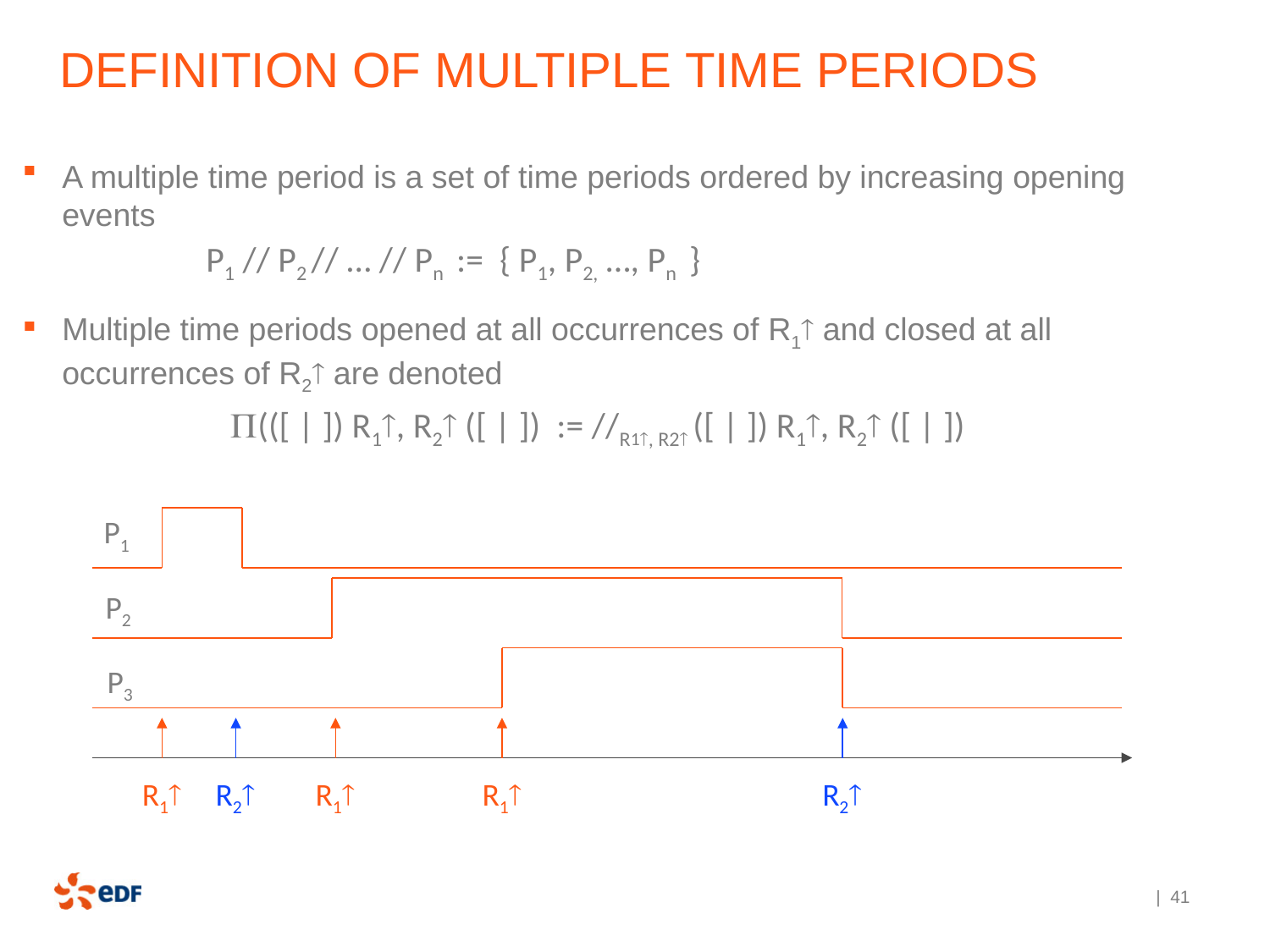

# Definition of MULTIPLE time periods
A multiple time period is a set of time periods ordered by increasing opening events
P1 // P2 // … // Pn  :=  { P1, P2, …, Pn  }
Multiple time periods opened at all occurrences of R1↑ and closed at all occurrences of R2↑ are denoted
Π(([ | ]) R1↑, R2↑ ([ | ])  := //R1↑, R2↑ ([ | ]) R1↑, R2↑ ([ | ])
P1
P2
P3
R2↑
R1↑
R1↑
R1↑
R2↑